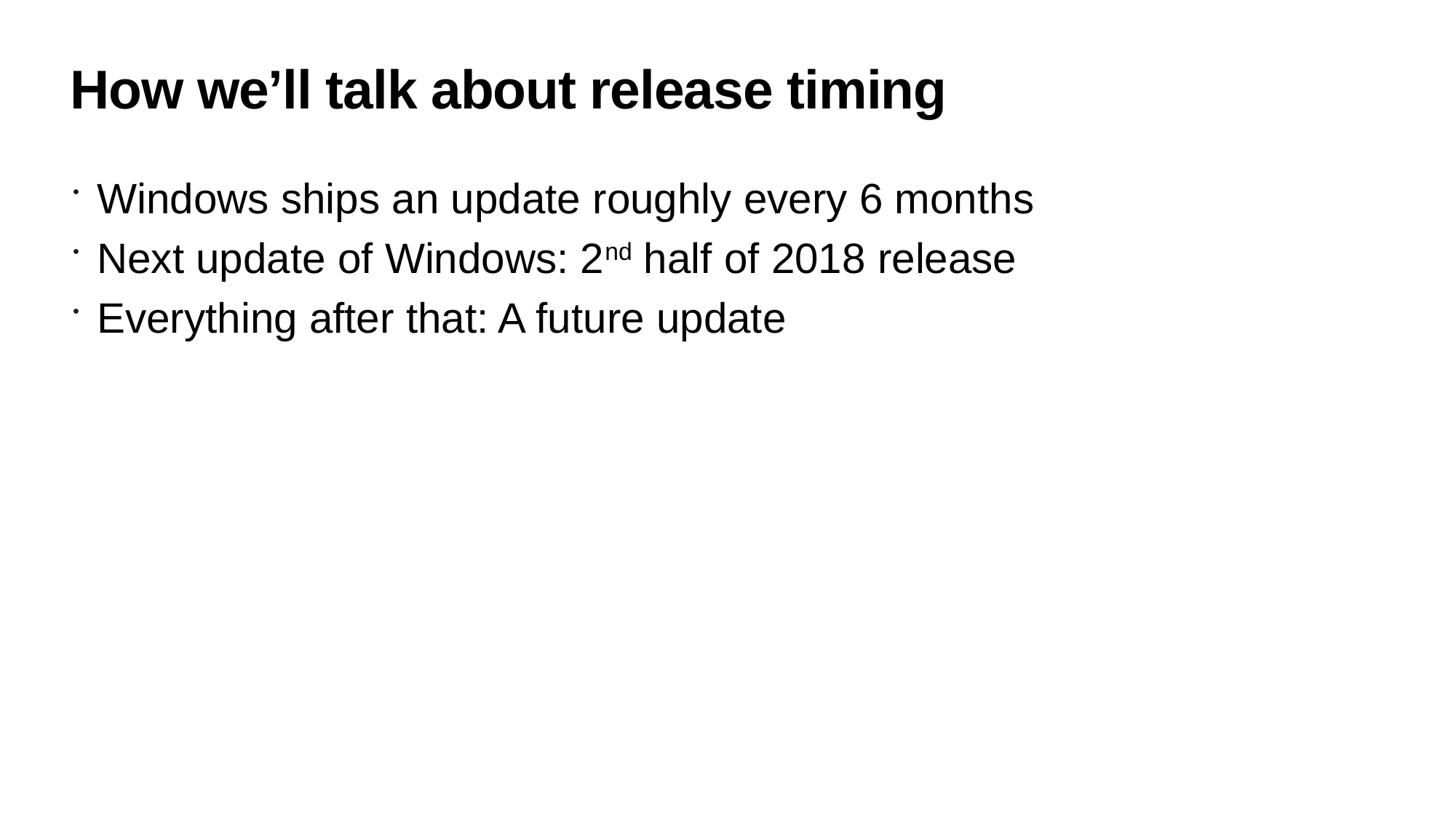

# How we’ll talk about release timing
Windows ships an update roughly every 6 months
Next update of Windows: 2nd half of 2018 release
Everything after that: A future update